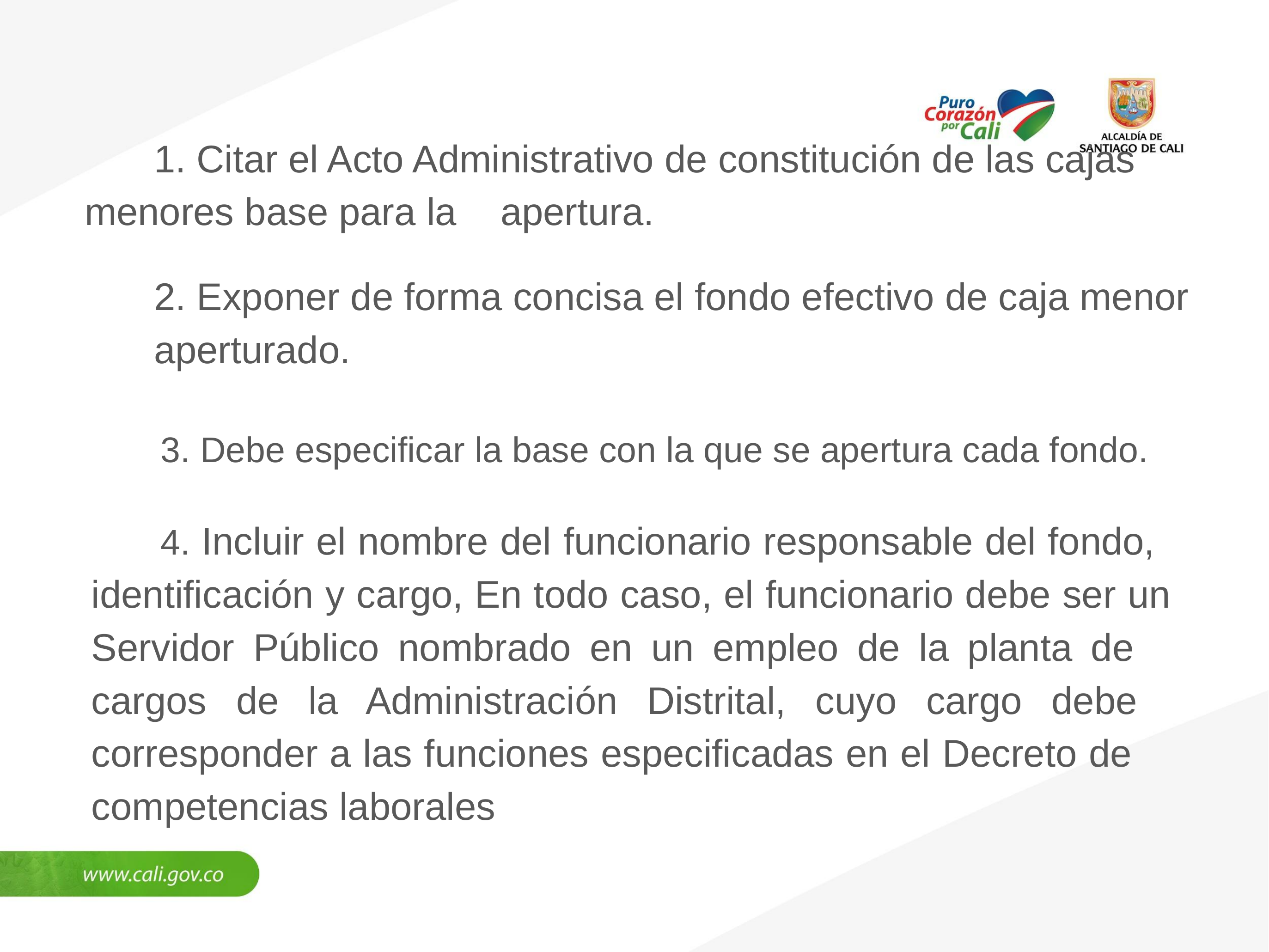

#
	1. Citar el Acto Administrativo de constitución de las cajas 	menores base para la 	apertura.
	2. Exponer de forma concisa el fondo efectivo de caja menor 	aperturado.

	3. Debe especificar la base con la que se apertura cada fondo.

	4. Incluir el nombre del funcionario responsable del fondo, 	identificación y cargo, En todo caso, el funcionario debe ser un 	Servidor Público nombrado en un empleo de la planta de 	cargos de la Administración Distrital, cuyo cargo debe 	corresponder a las funciones especificadas en el Decreto de 	competencias laborales